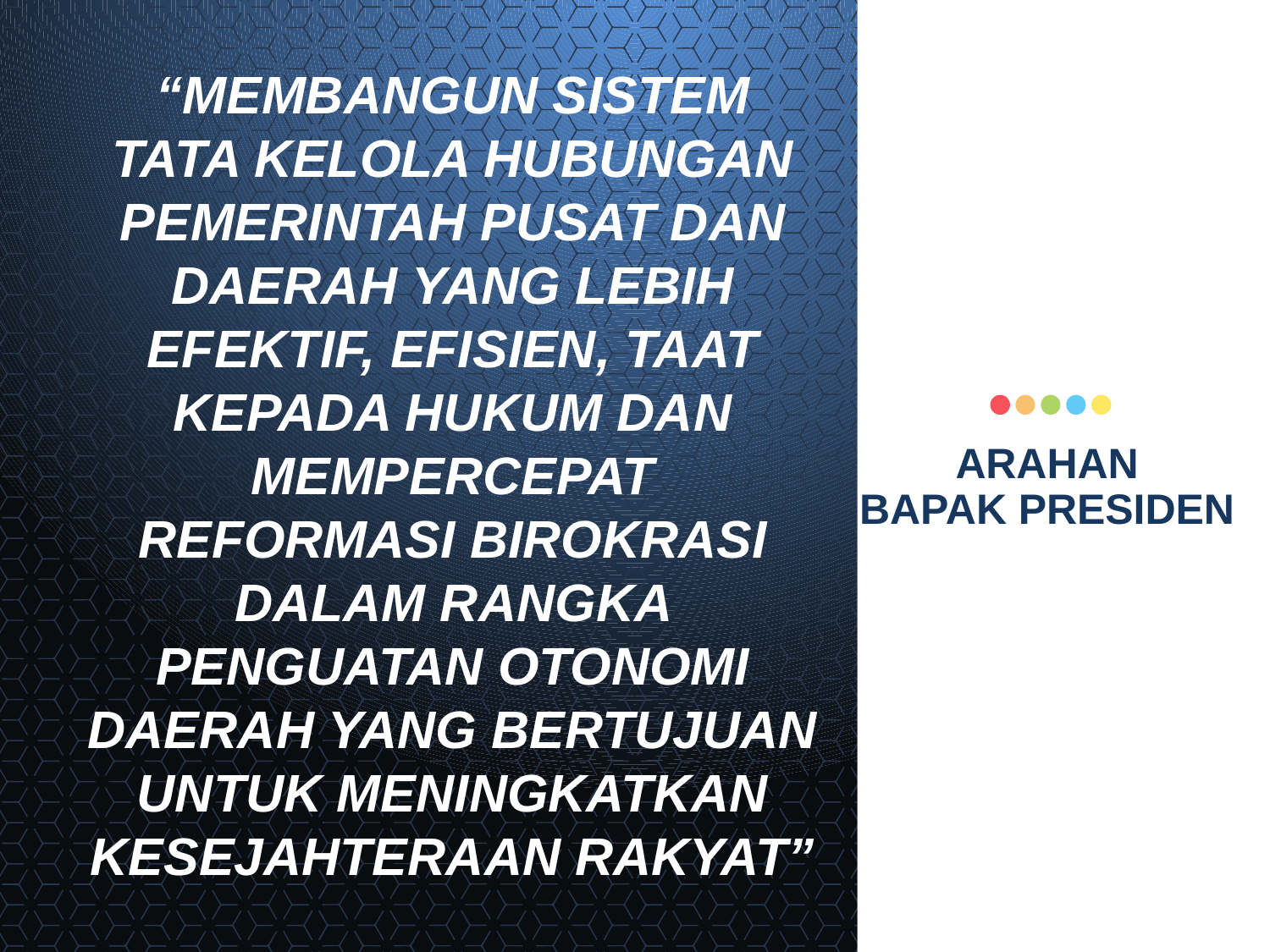

“MEMBANGUN SISTEM TATA KELOLA HUBUNGAN PEMERINTAH PUSAT DAN DAERAH YANG LEBIH EFEKTIF, EFISIEN, TAAT KEPADA HUKUM DAN MEMPERCEPAT REFORMASI BIROKRASI DALAM RANGKA PENGUATAN OTONOMI DAERAH YANG BERTUJUAN UNTUK MENINGKATKAN KESEJAHTERAAN RAKYAT”

ARAHAN
BAPAK PRESIDEN